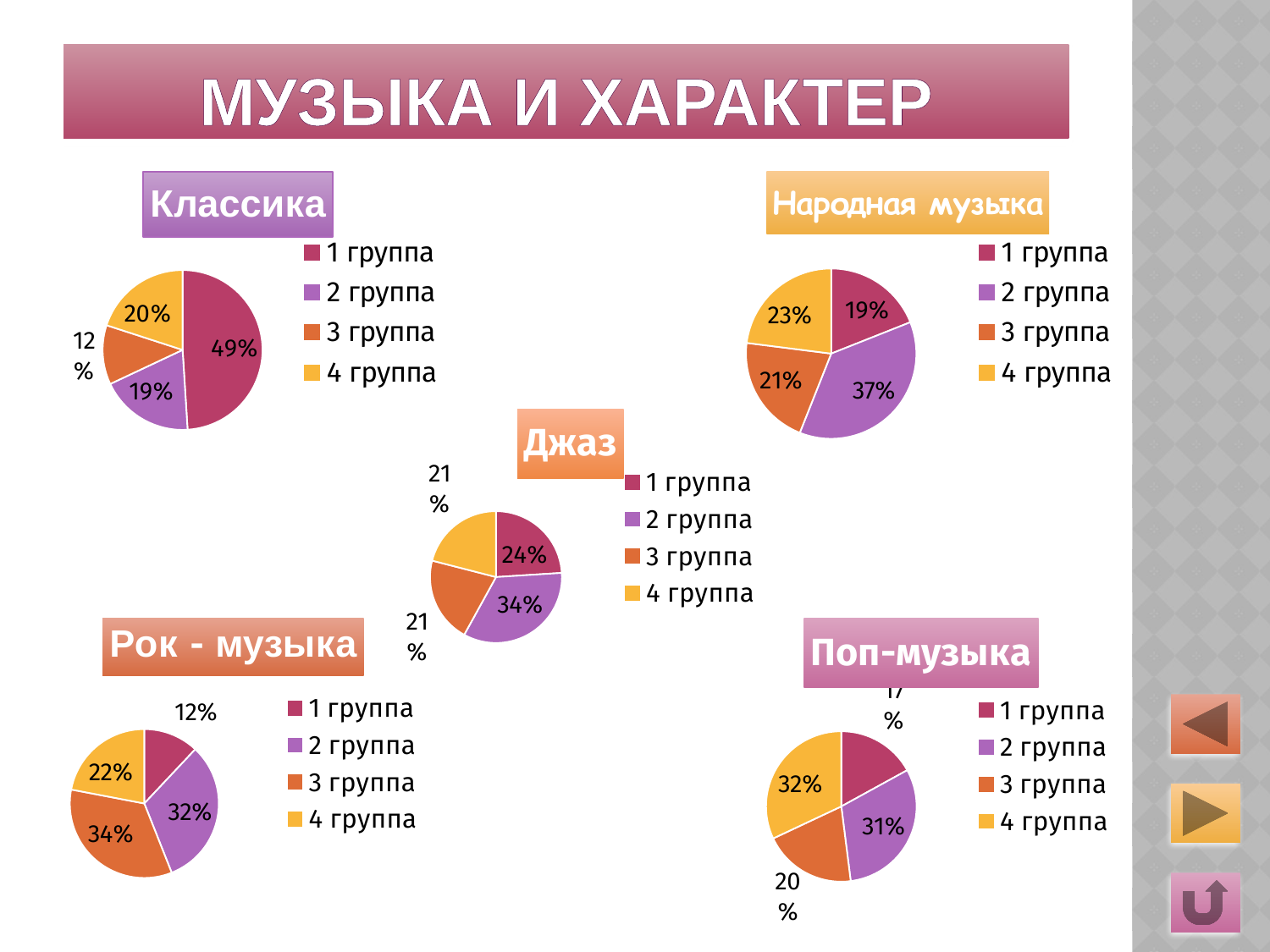

# Музыка и характер

### Chart: Классика

| Category | Классика |
|---|---|
| 1 группа | 0.4900000000000002 |
| 2 группа | 0.1900000000000001 |
| 3 группа | 0.12000000000000002 |
| 4 группа | 0.2 |

### Chart: Народная музыка

| Category | Народная музыка |
|---|---|
| 1 группа | 0.19 |
| 2 группа | 0.3700000000000002 |
| 3 группа | 0.2100000000000001 |
| 4 группа | 0.23 |

### Chart:

| Category | Джаз |
|---|---|
| 1 группа | 0.2400000000000001 |
| 2 группа | 0.34 |
| 3 группа | 0.2100000000000001 |
| 4 группа | 0.2100000000000001 |

### Chart:

| Category | Рок - музыка |
|---|---|
| 1 группа | 0.12000000000000002 |
| 2 группа | 0.32000000000000023 |
| 3 группа | 0.34 |
| 4 группа | 0.22 |

### Chart:

| Category | Поп-музыка |
|---|---|
| 1 группа | 0.17 |
| 2 группа | 0.3100000000000002 |
| 3 группа | 0.2 |
| 4 группа | 0.32000000000000023 |